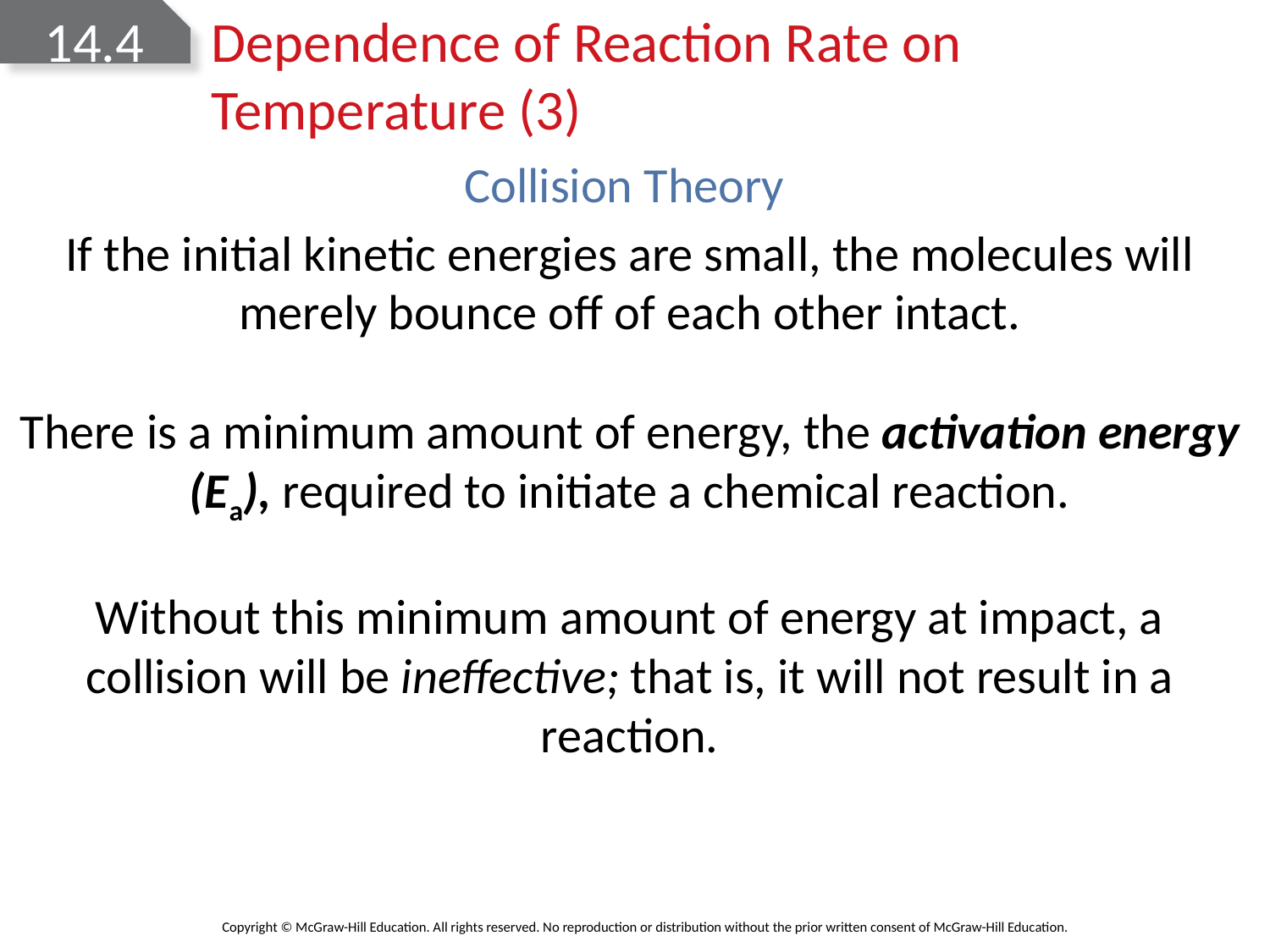

# 14.4 Dependence of Reaction Rate on Temperature (3)
Collision Theory
If the initial kinetic energies are small, the molecules will merely bounce off of each other intact.
There is a minimum amount of energy, the activation energy (Ea), required to initiate a chemical reaction.
Without this minimum amount of energy at impact, a collision will be ineffective; that is, it will not result in a reaction.